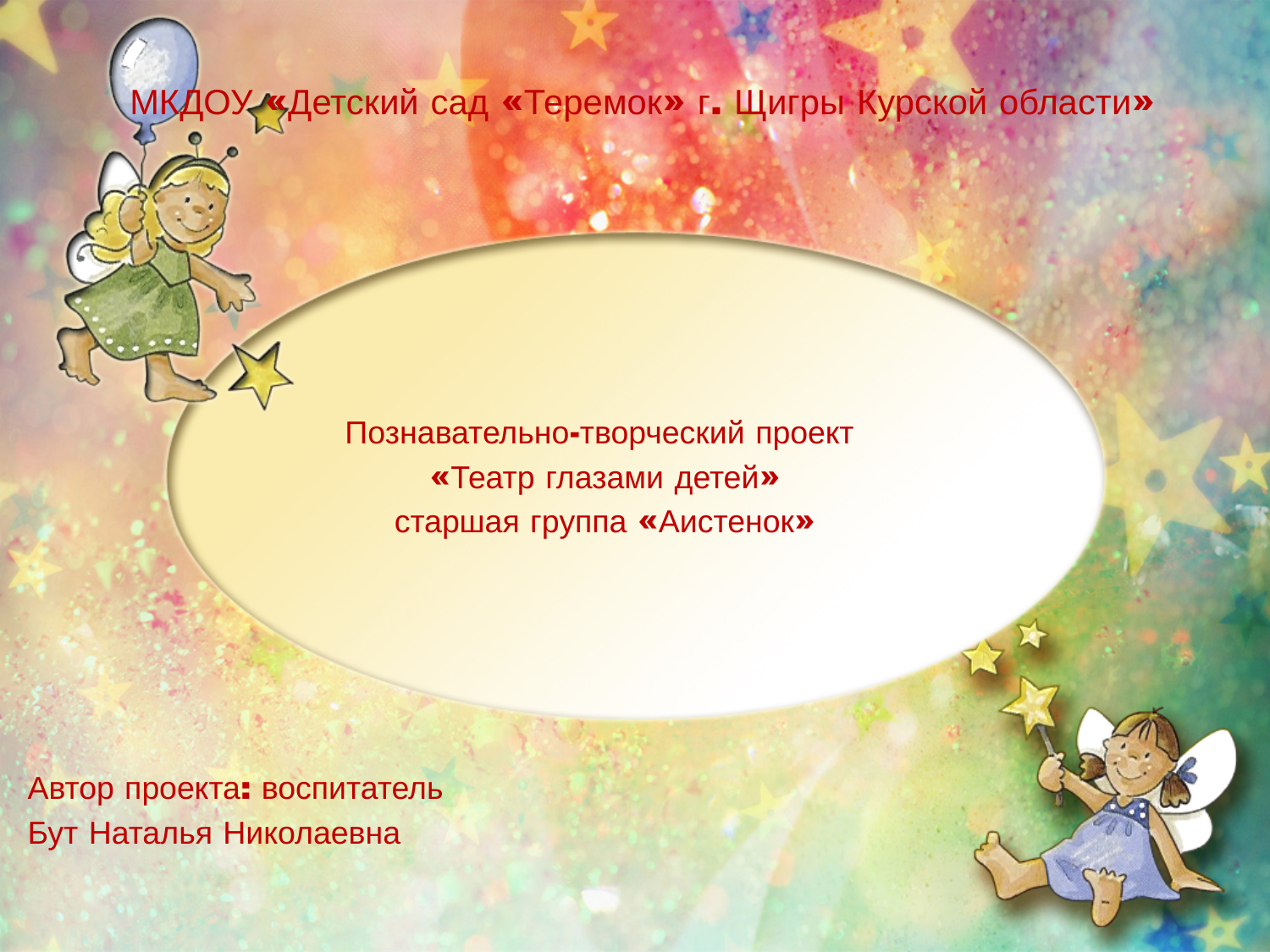

# МКДОУ «Детский сад «Теремок» г. Щигры Курской области»
Познавательно-творческий проект
«Театр глазами детей»
старшая группа «Аистенок»

Автор проекта: воспитатель
Бут Наталья Николаевна